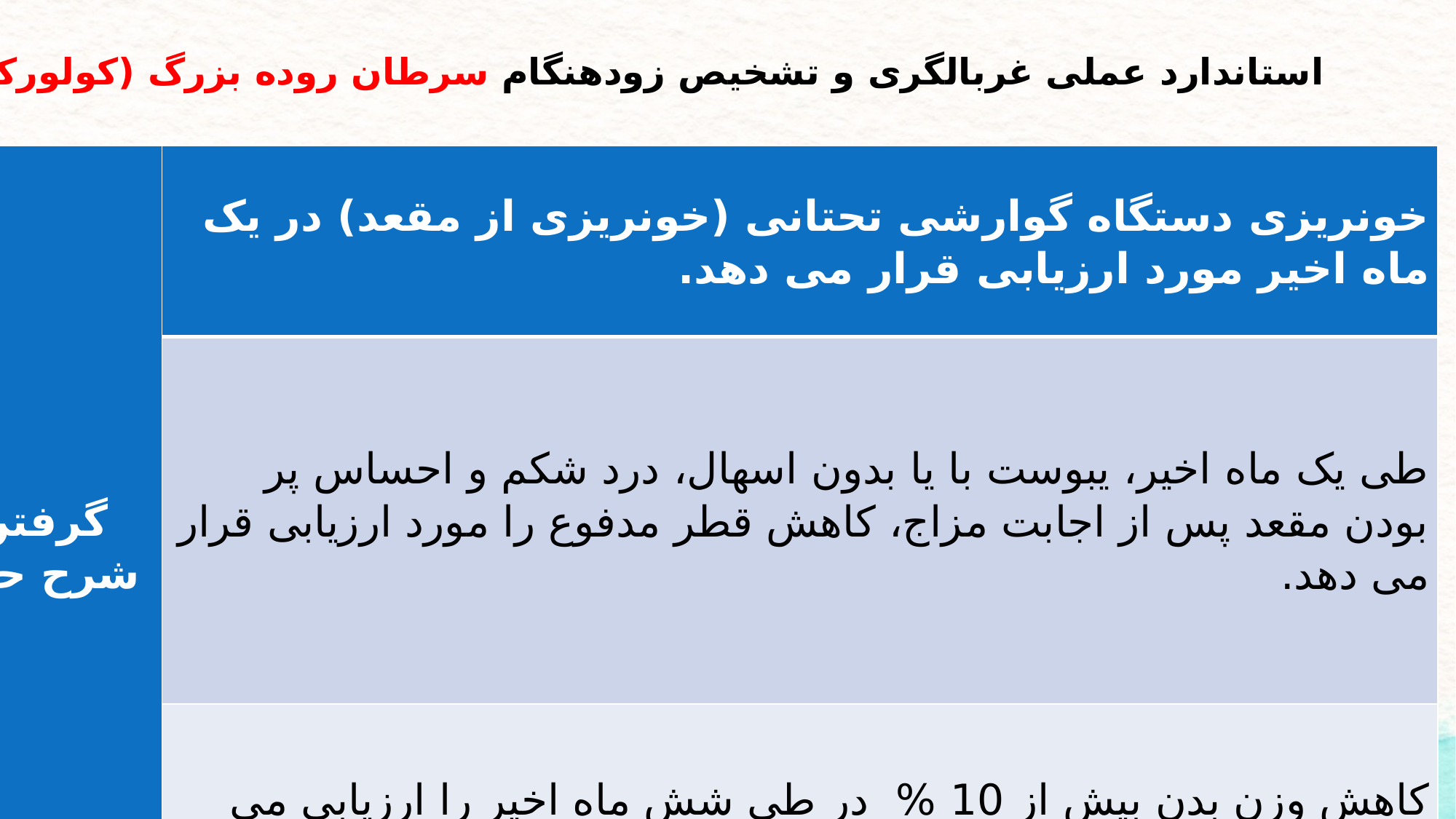

استاندارد عملی غربالگری و تشخیص زودهنگام سرطان روده بزرگ (کولورکتال)
| گرفتن شرح حال | خونریزی دستگاه گوارشی تحتانی (خونریزی از مقعد) در یک ماه اخیر مورد ارزیابی قرار می دهد. |
| --- | --- |
|  | طی یک ماه اخیر، یبوست با یا بدون اسهال، درد شکم و احساس پر بودن مقعد پس از اجابت مزاج، کاهش قطر مدفوع را مورد ارزیابی قرار می دهد. |
|  | کاهش وزن بدن بیش از 10 % در طی شش ماه اخیر را ارزیابی می کند. |